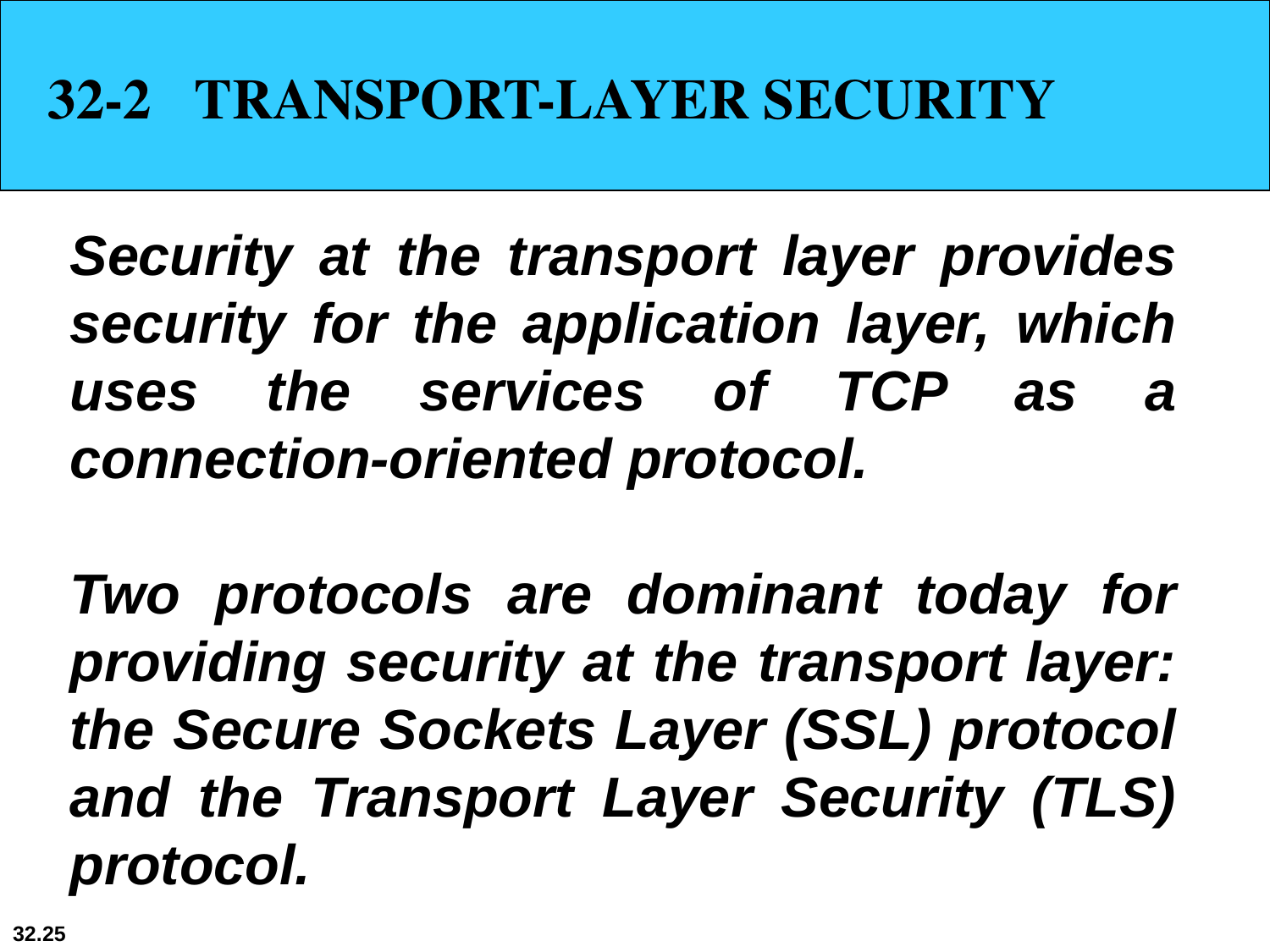

32-2   TRANSPORT-LAYER SECURITY
Security at the transport layer provides security for the application layer, which uses the services of TCP as a connection-oriented protocol.

Two protocols are dominant today for providing security at the transport layer: the Secure Sockets Layer (SSL) protocol and the Transport Layer Security (TLS) protocol.
32.25